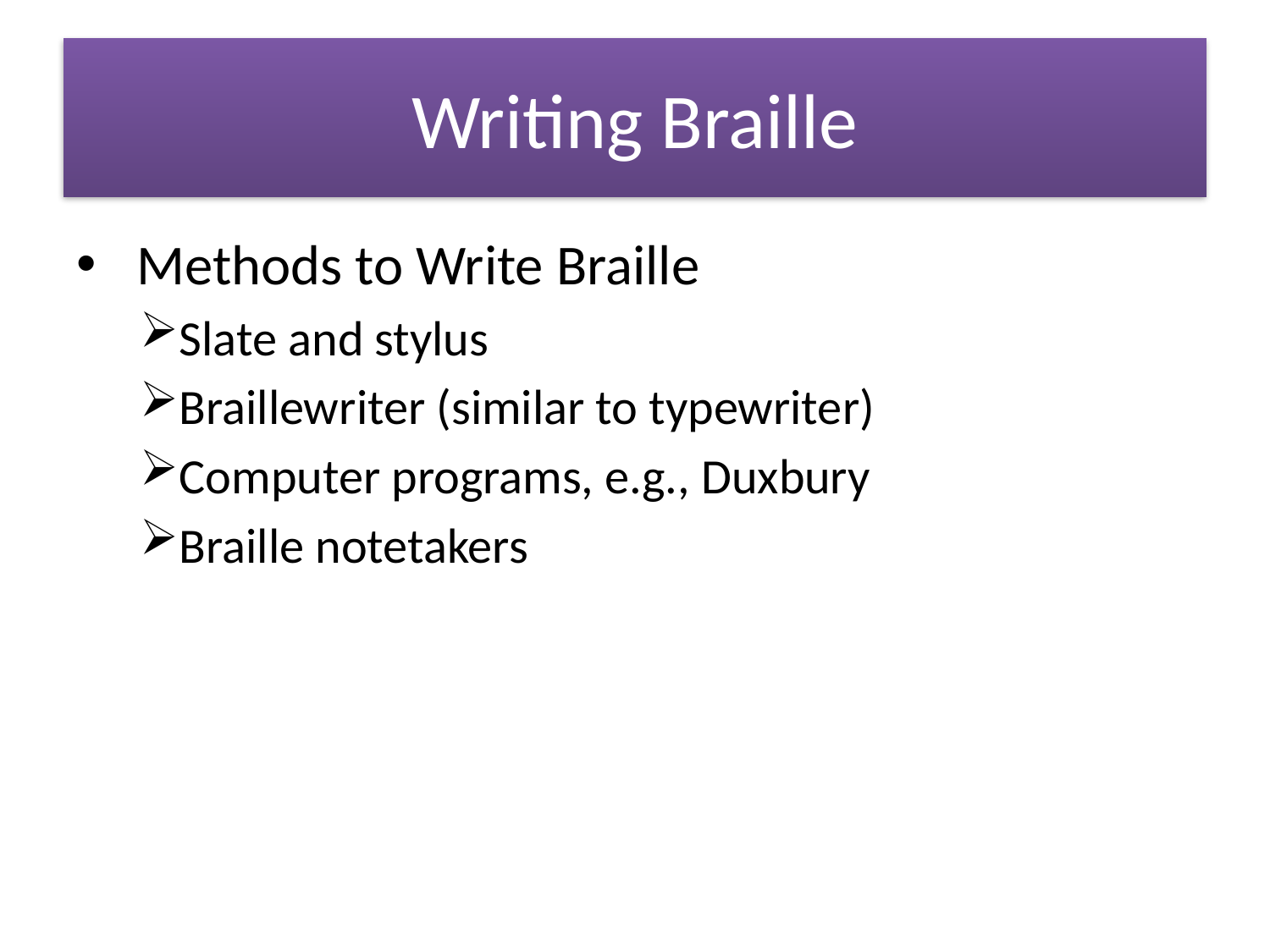

# Writing Braille
 Methods to Write Braille
Slate and stylus
Braillewriter (similar to typewriter)
Computer programs, e.g., Duxbury
Braille notetakers